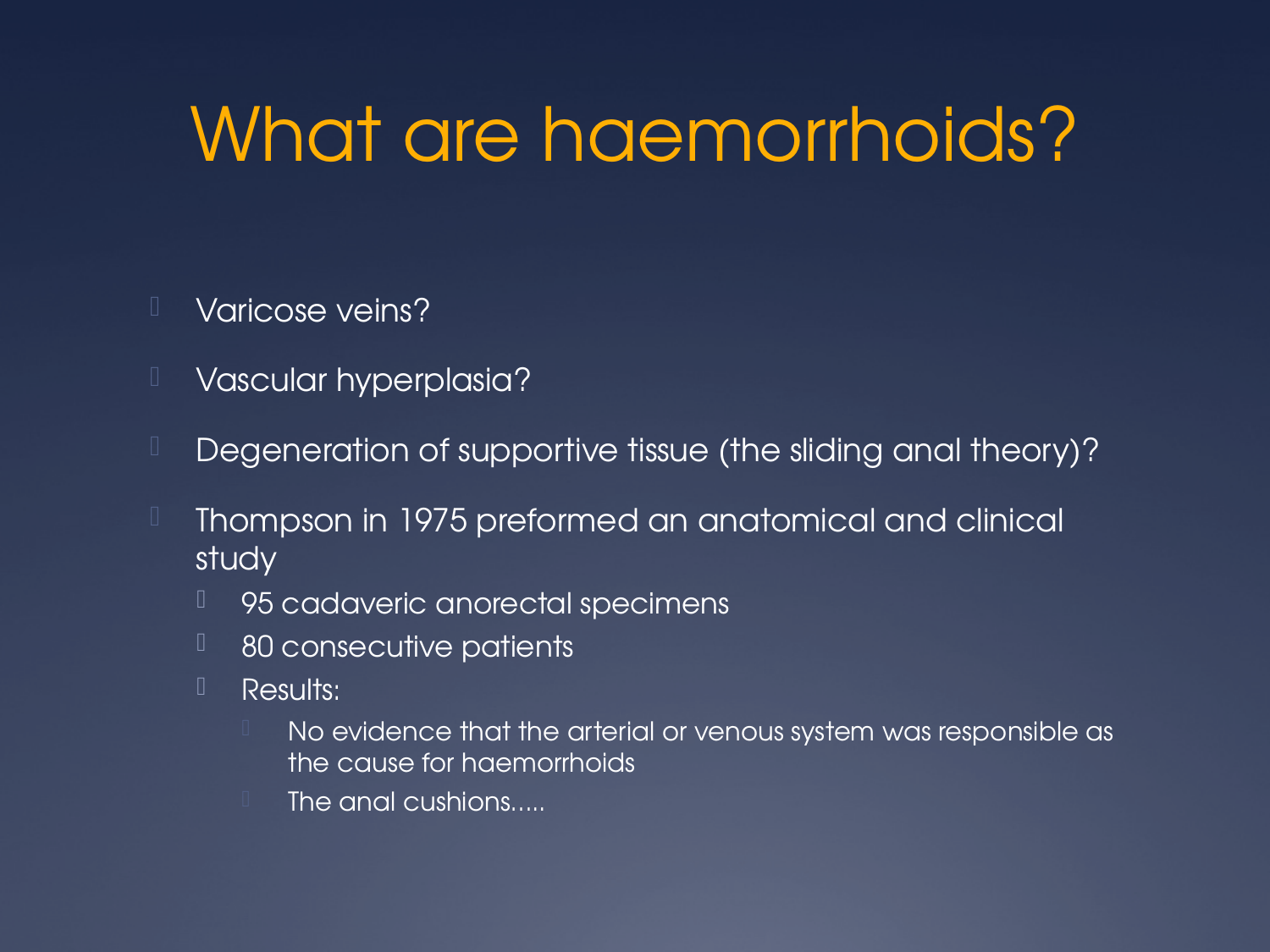

# What are haemorrhoids?
Varicose veins?
Vascular hyperplasia?
Degeneration of supportive tissue (the sliding anal theory)?
Thompson in 1975 preformed an anatomical and clinical study
95 cadaveric anorectal specimens
80 consecutive patients
Results:
No evidence that the arterial or venous system was responsible as the cause for haemorrhoids
The anal cushions…..